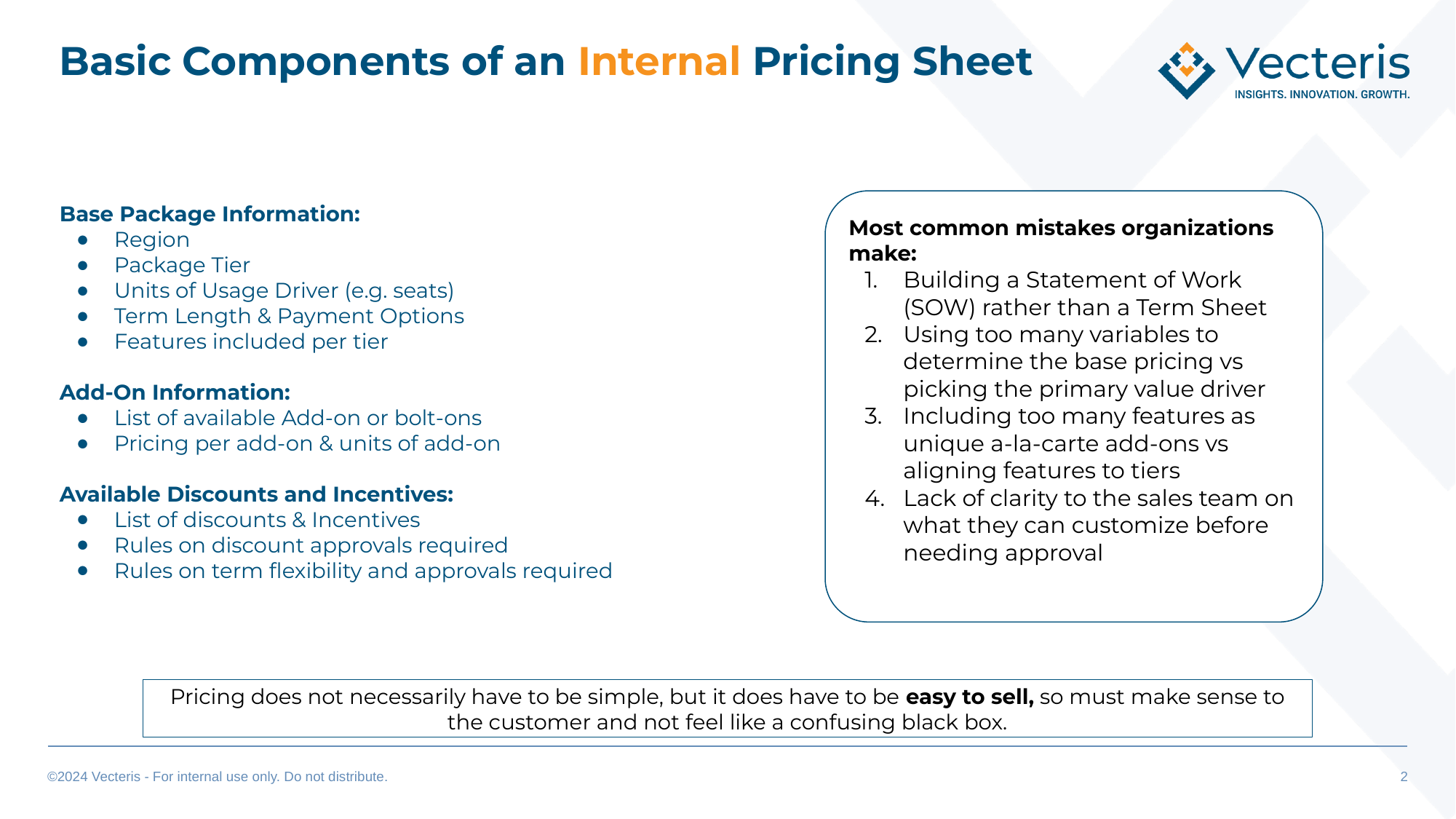

# Basic Components of an Internal Pricing Sheet
Base Package Information:
Region
Package Tier
Units of Usage Driver (e.g. seats)
Term Length & Payment Options
Features included per tier

Add-On Information:
List of available Add-on or bolt-ons
Pricing per add-on & units of add-on

Available Discounts and Incentives:
List of discounts & Incentives
Rules on discount approvals required
Rules on term flexibility and approvals required
Most common mistakes organizations make:
Building a Statement of Work (SOW) rather than a Term Sheet
Using too many variables to determine the base pricing vs picking the primary value driver
Including too many features as unique a-la-carte add-ons vs aligning features to tiers
Lack of clarity to the sales team on what they can customize before needing approval
Pricing does not necessarily have to be simple, but it does have to be easy to sell, so must make sense to the customer and not feel like a confusing black box.